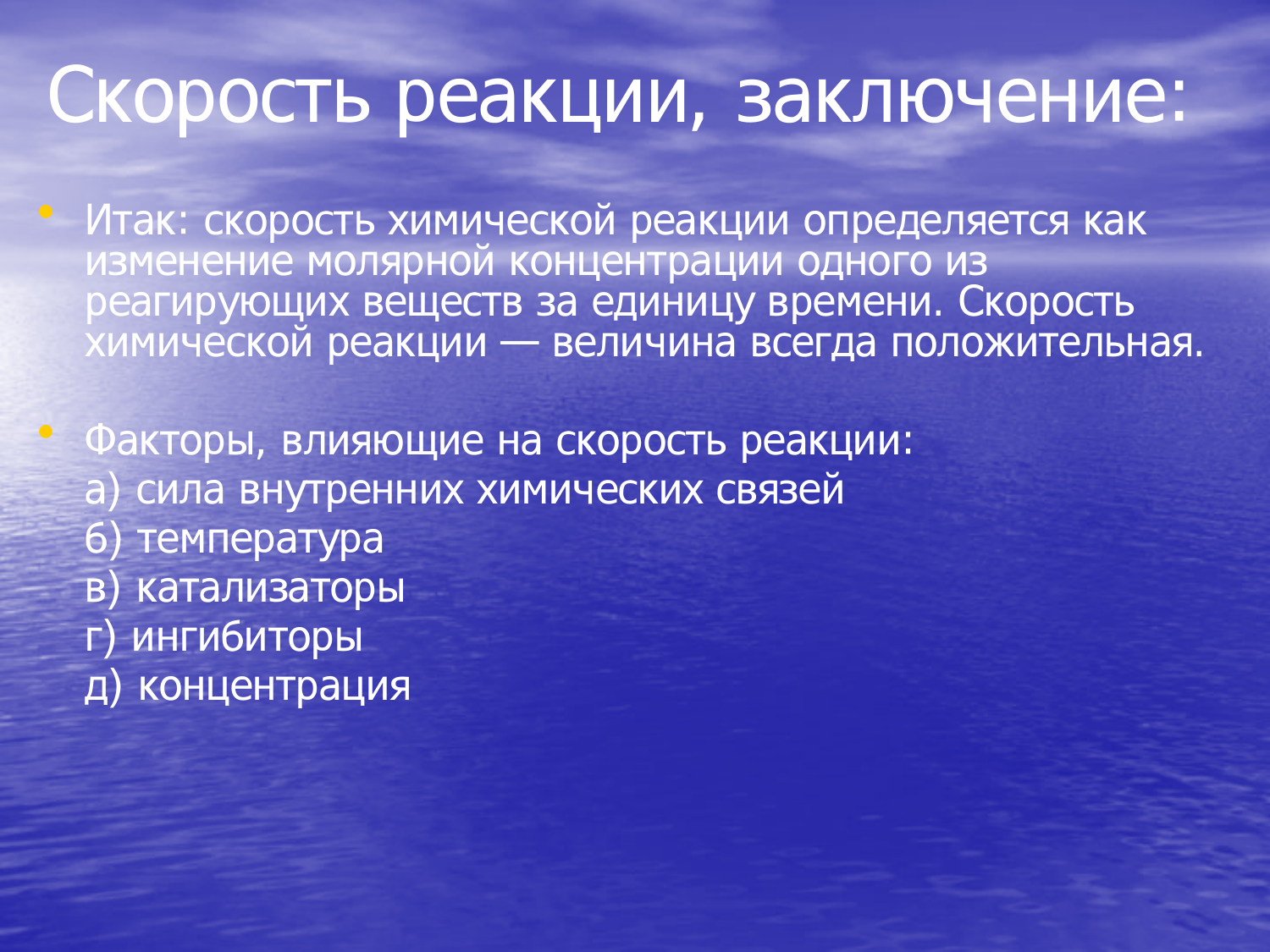

# Скорость реакции, заключение:
Итак: скорость химической реакции определяется как изменение молярной концентрации одного из реагирующих веществ за единицу времени. Скорость химической реакции — величина всегда положительная.

Факторы, влияющие на скорость реакции:
	а) сила внутренних химических связей
	б) температура
	в) катализаторы
	г) ингибиторы
	д) концентрация